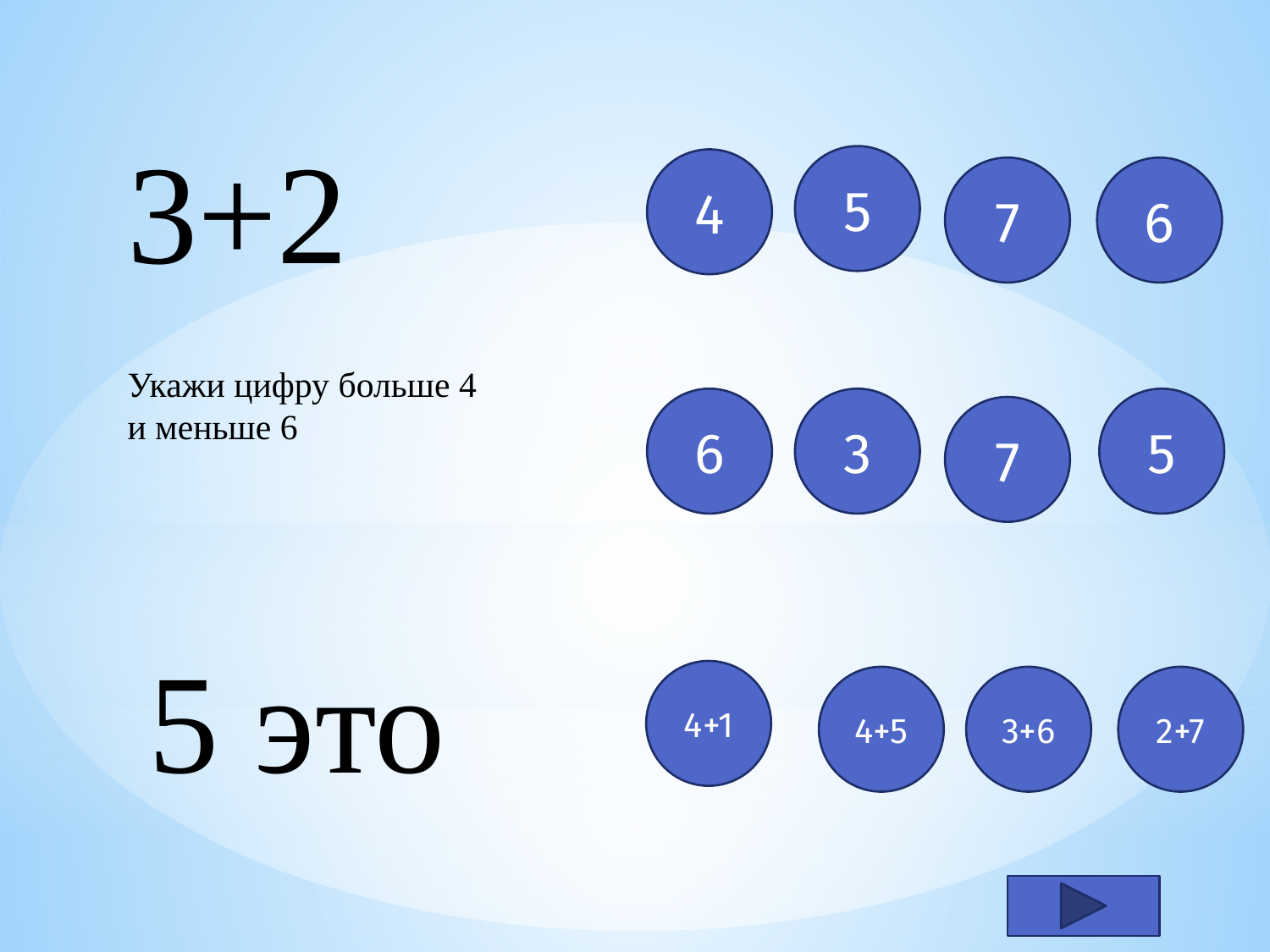

3+2
5
4
7
6
Укажи цифру больше 4 и меньше 6
6
3
5
7
5 это
4+1
4+5
3+6
2+7